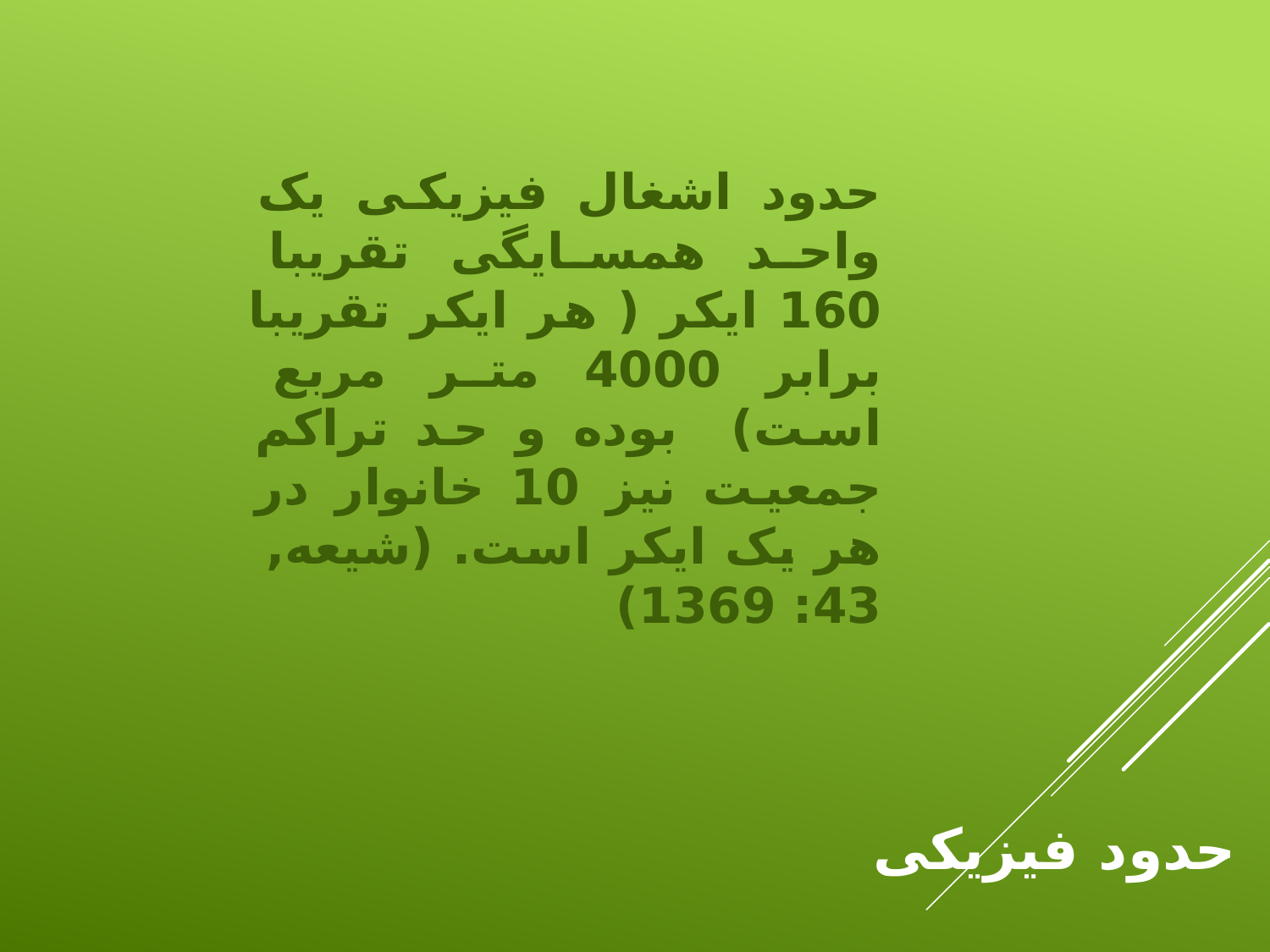

حدود اشغال فیزیکی یک واحد همسایگی تقریبا 160 ایکر ( هر ایکر تقریبا برابر 4000 متر مربع است)  بوده و حد تراکم جمعیت نیز 10 خانوار در هر یک ایکر است. (شیعه,  43: 1369)
# حدود فیزیکی